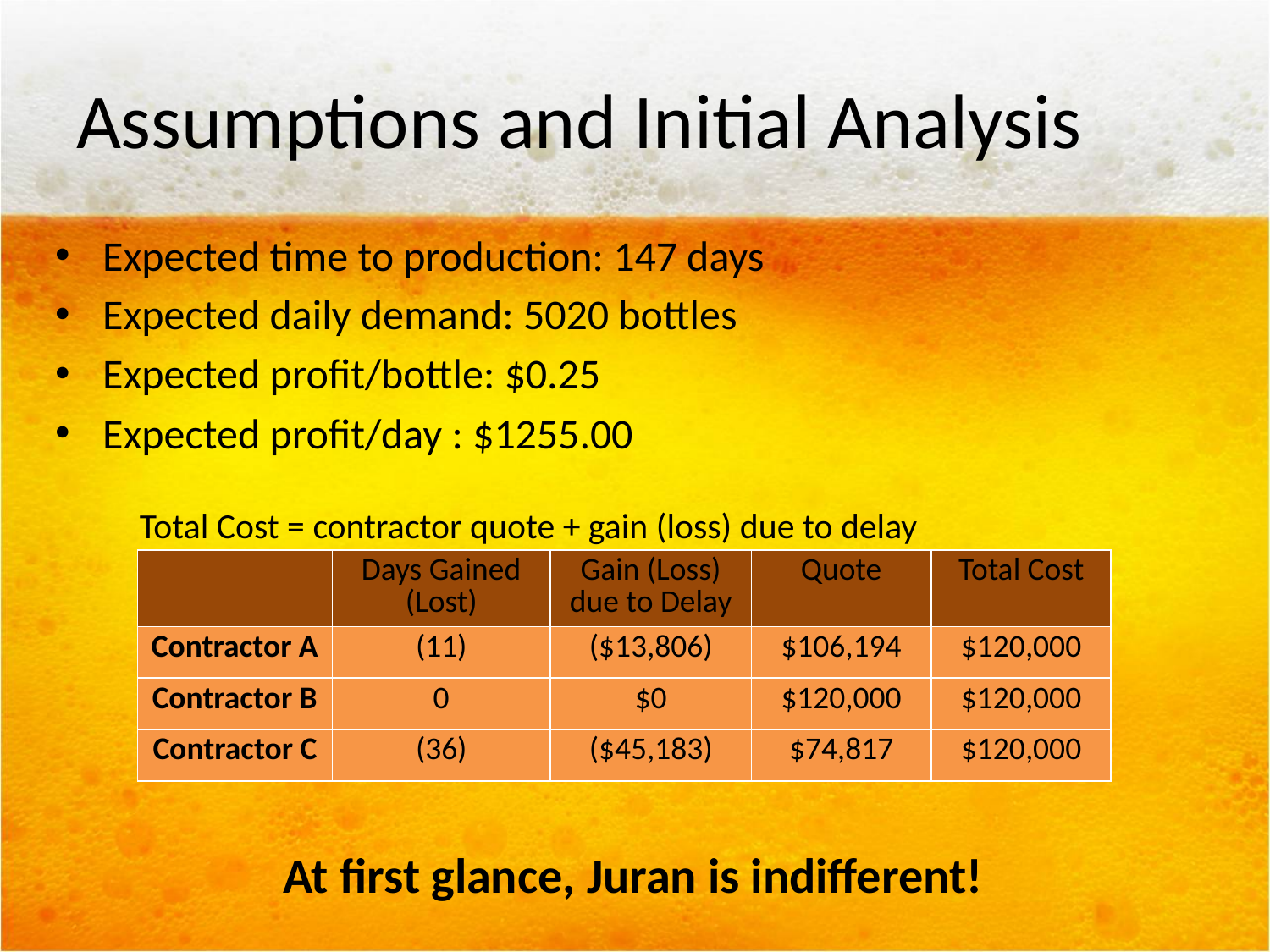

# Assumptions and Initial Analysis
Expected time to production: 147 days
Expected daily demand: 5020 bottles
Expected profit/bottle: $0.25
Expected profit/day : $1255.00
Total Cost = contractor quote + gain (loss) due to delay

|  | Days Gained (Lost) | Gain (Loss) due to Delay | Quote | Total Cost |
| --- | --- | --- | --- | --- |
| Contractor A | (11) | ($13,806) | $106,194 | $120,000 |
| Contractor B | 0 | $0 | $120,000 | $120,000 |
| Contractor C | (36) | ($45,183) | $74,817 | $120,000 |
At first glance, Juran is indifferent!